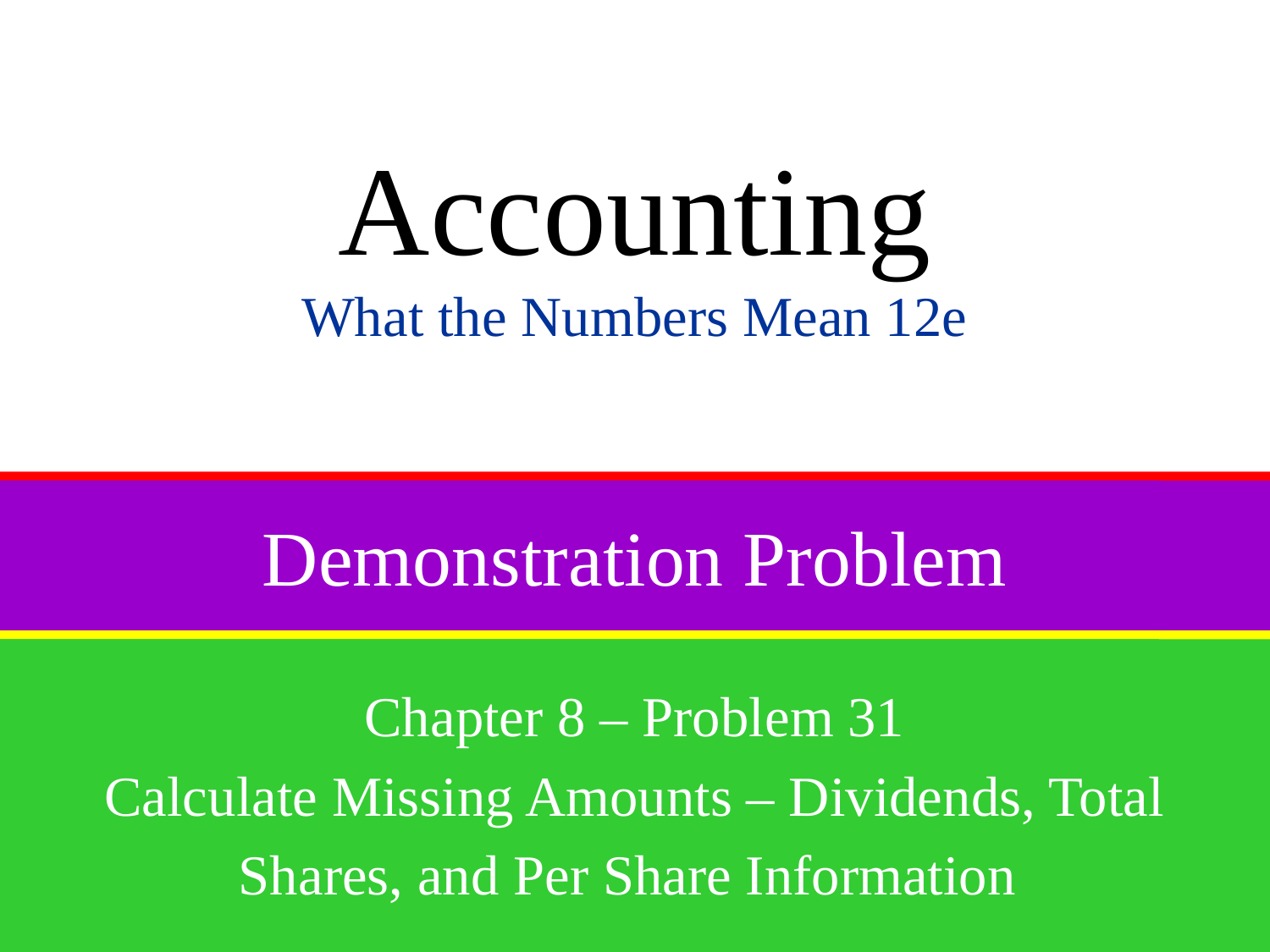

Accounting
What the Numbers Mean 12e
# Demonstration Problem

Chapter 8 – Problem 31
Calculate Missing Amounts – Dividends, Total
Shares, and Per Share Information